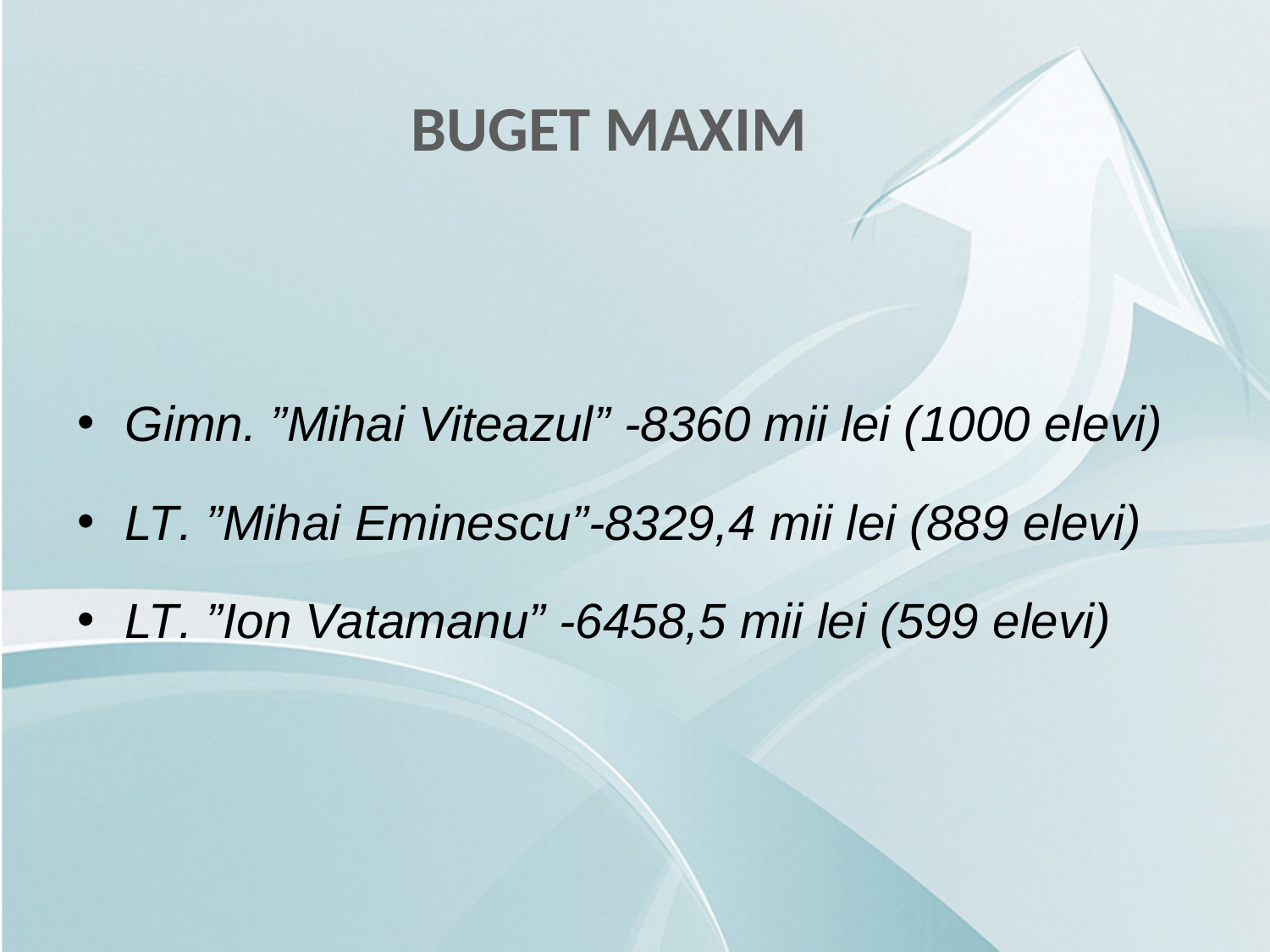

BUGET MAXIM
Gimn. ”Mihai Viteazul” -8360 mii lei (1000 elevi)
LT. ”Mihai Eminescu”-8329,4 mii lei (889 elevi)
LT. ”Ion Vatamanu” -6458,5 mii lei (599 elevi)